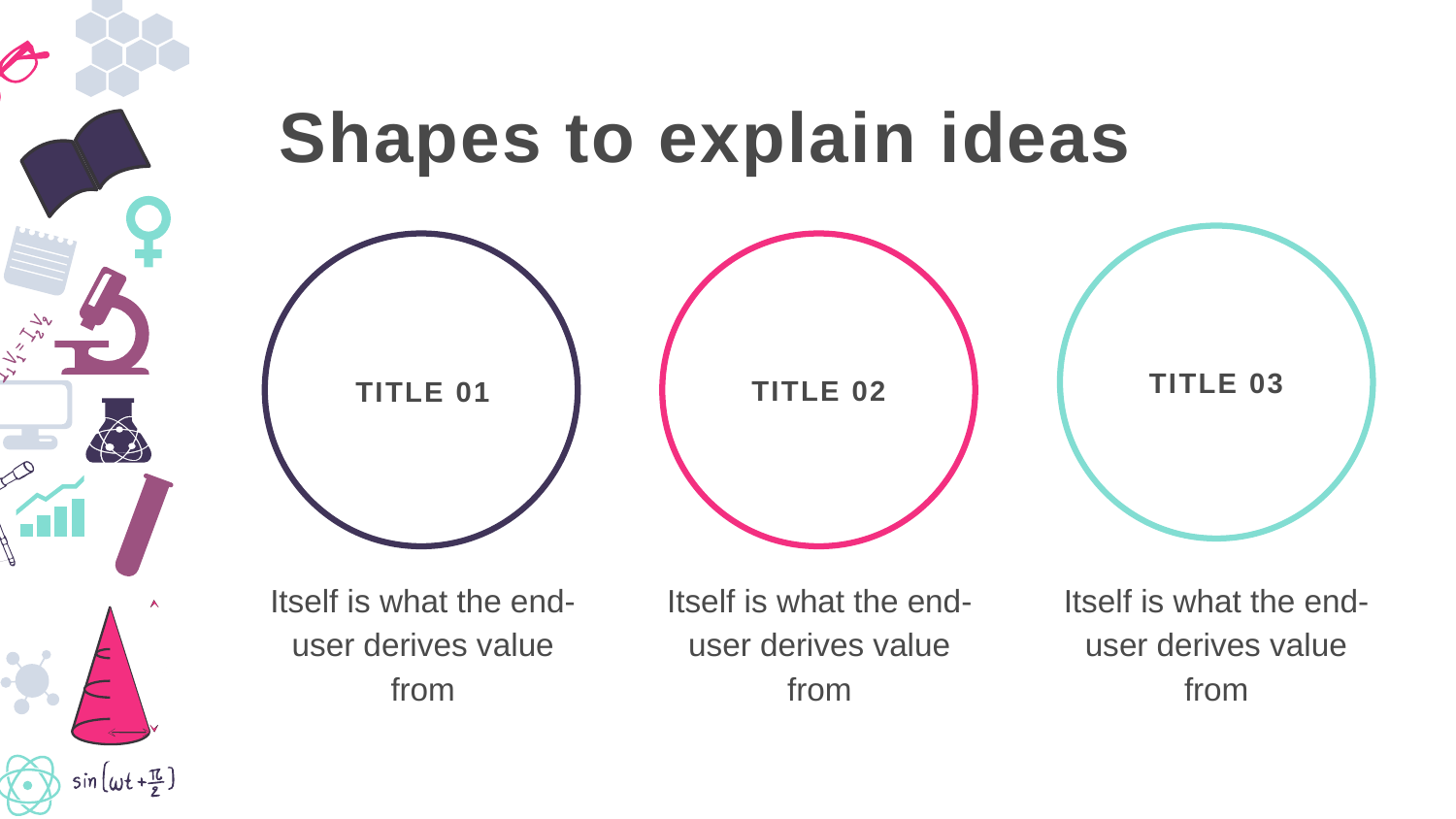

Shapes to explain ideas

TITLE 03
TITLE 02
TITLE 01
Itself is what the end-user derives value from
Itself is what the end-user derives value from
Itself is what the end-user derives value from